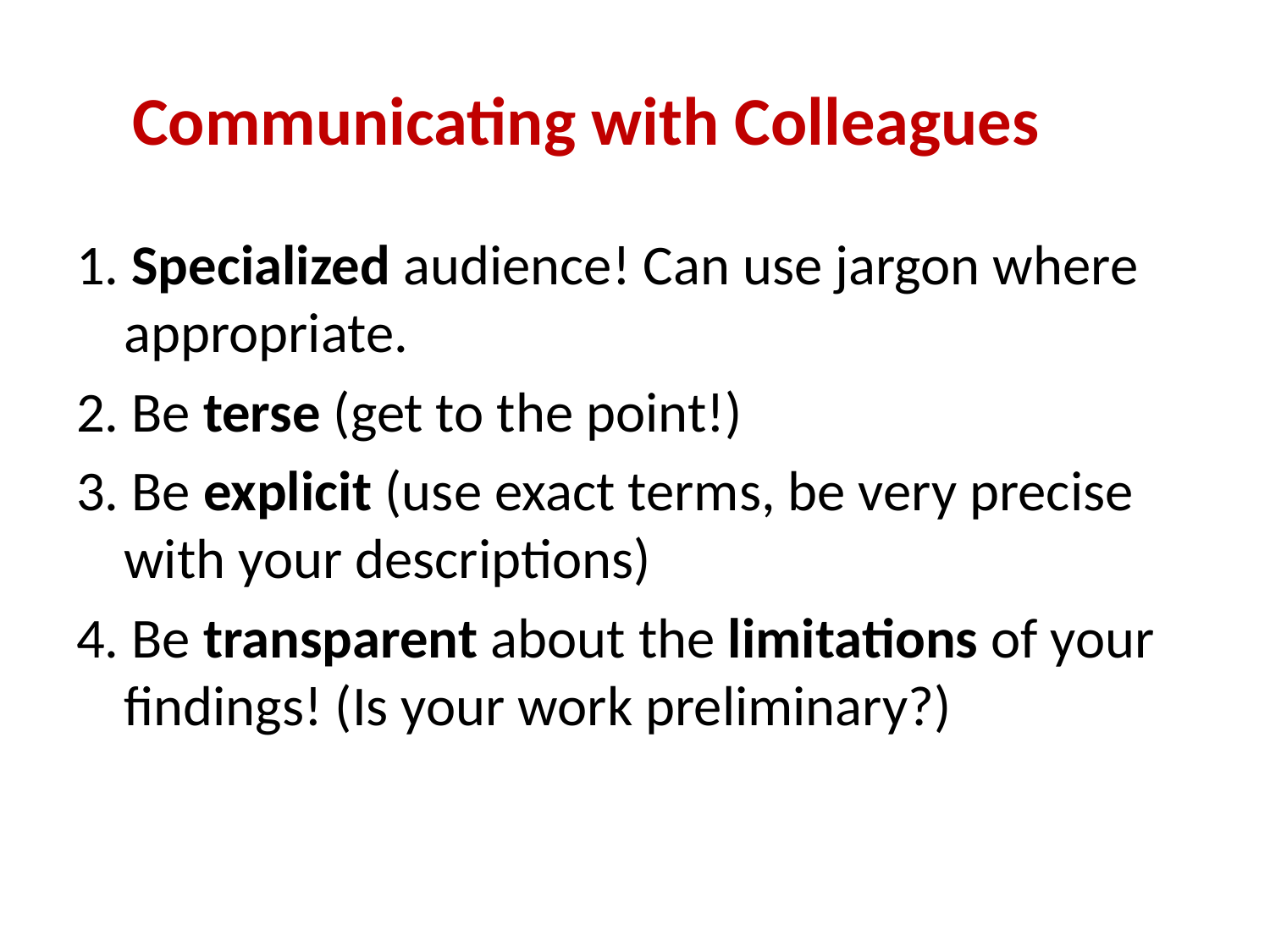

# Communicating with Colleagues
1. Specialized audience! Can use jargon where appropriate.
2. Be terse (get to the point!)
3. Be explicit (use exact terms, be very precise with your descriptions)
4. Be transparent about the limitations of your findings! (Is your work preliminary?)